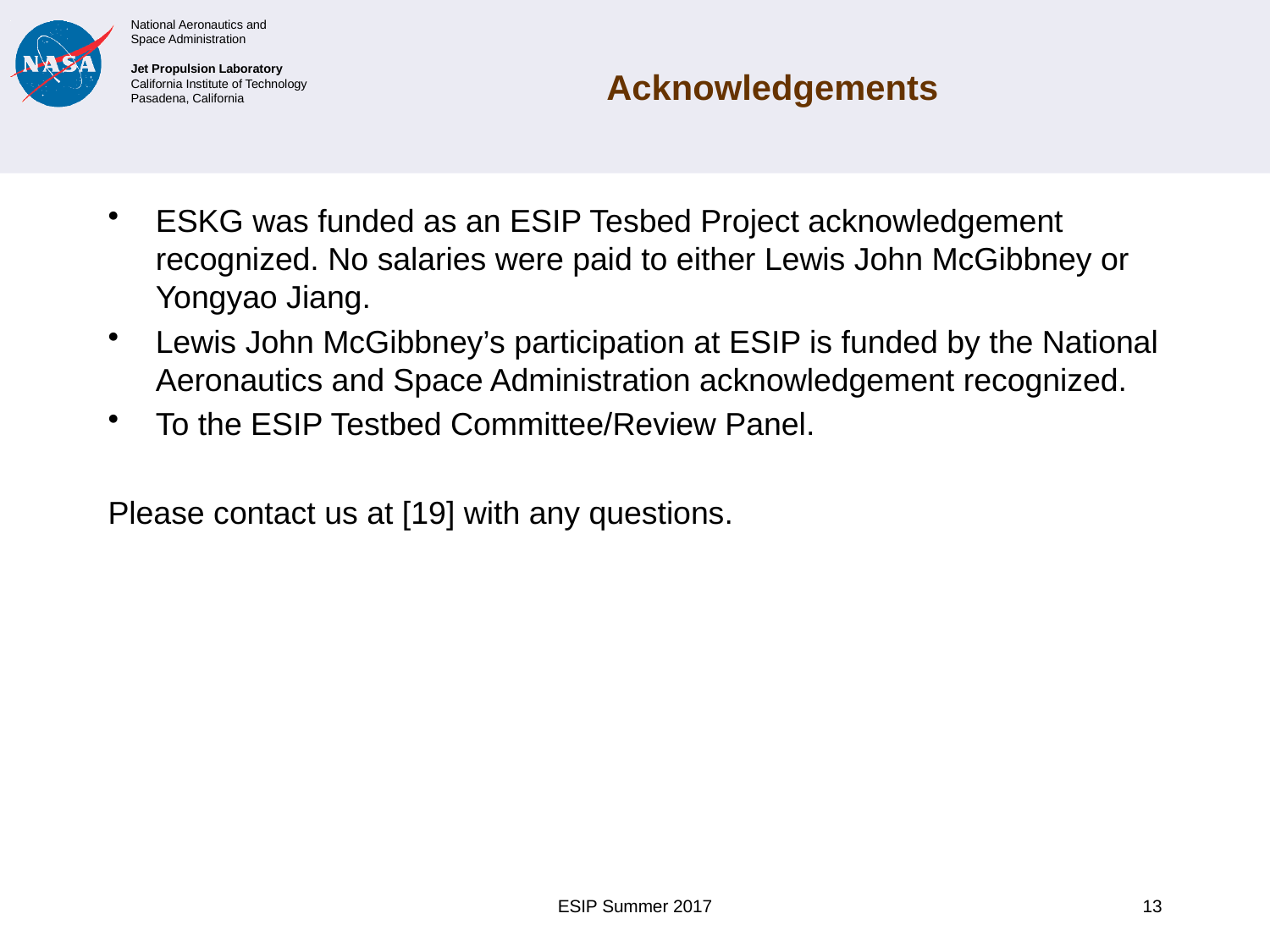

# Acknowledgements
ESKG was funded as an ESIP Tesbed Project acknowledgement recognized. No salaries were paid to either Lewis John McGibbney or Yongyao Jiang.
Lewis John McGibbney’s participation at ESIP is funded by the National Aeronautics and Space Administration acknowledgement recognized.
To the ESIP Testbed Committee/Review Panel.

Please contact us at [19] with any questions.
ESIP Summer 2017
13